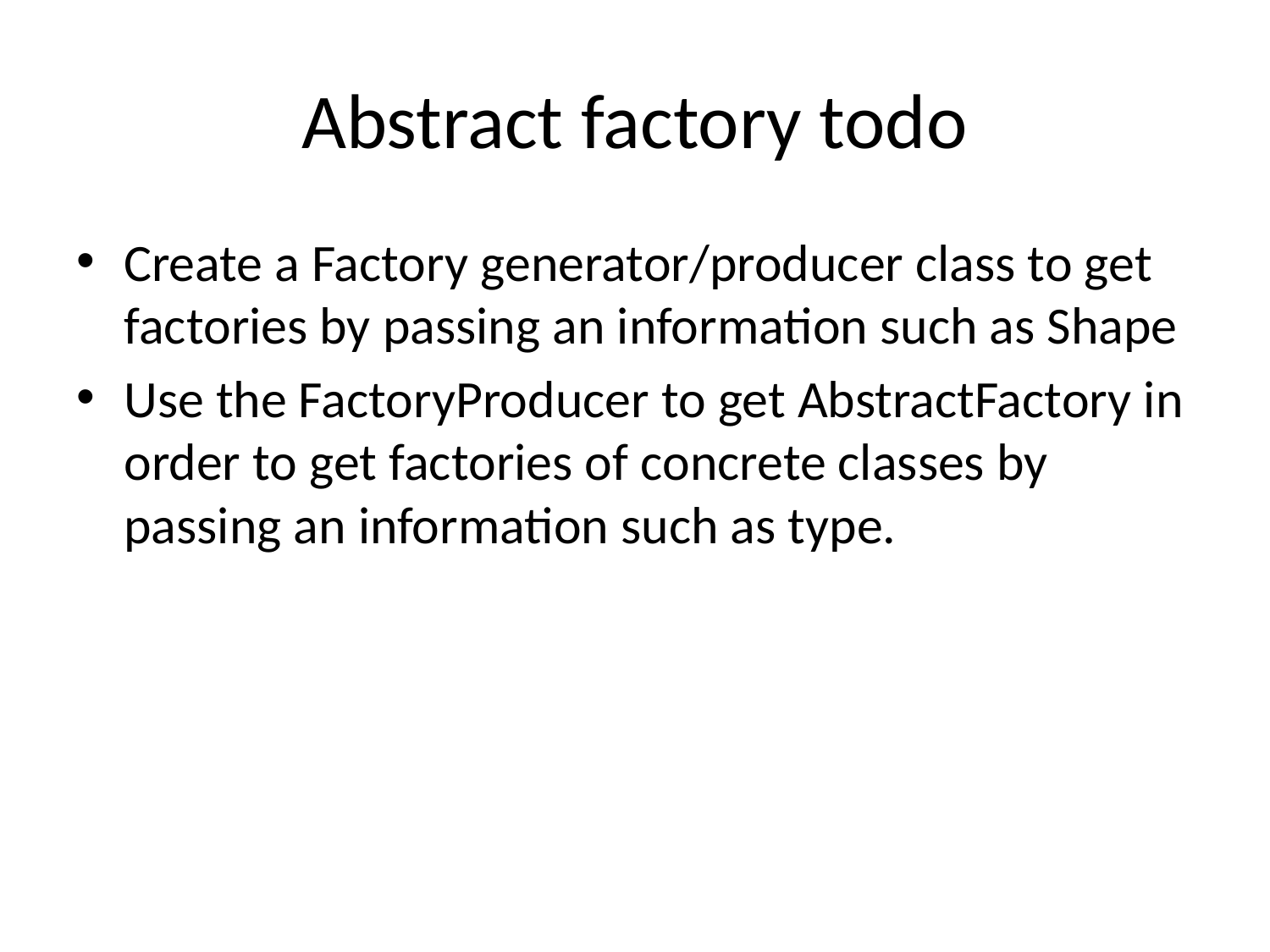

# Abstract factory todo
Create a Factory generator/producer class to get factories by passing an information such as Shape
Use the FactoryProducer to get AbstractFactory in order to get factories of concrete classes by passing an information such as type.